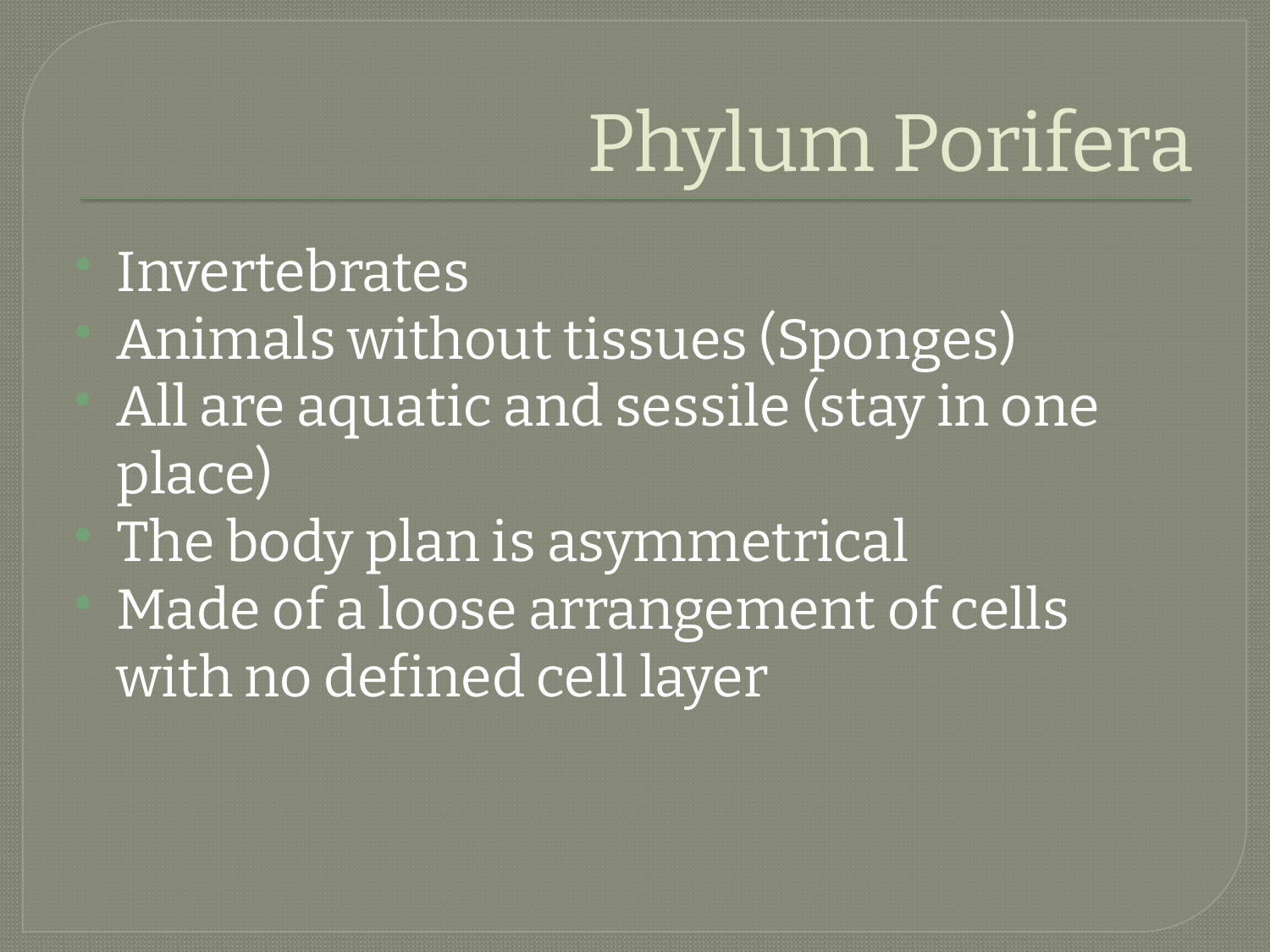

# Phylum Porifera
Invertebrates
Animals without tissues (Sponges)
All are aquatic and sessile (stay in one place)
The body plan is asymmetrical
Made of a loose arrangement of cells with no defined cell layer